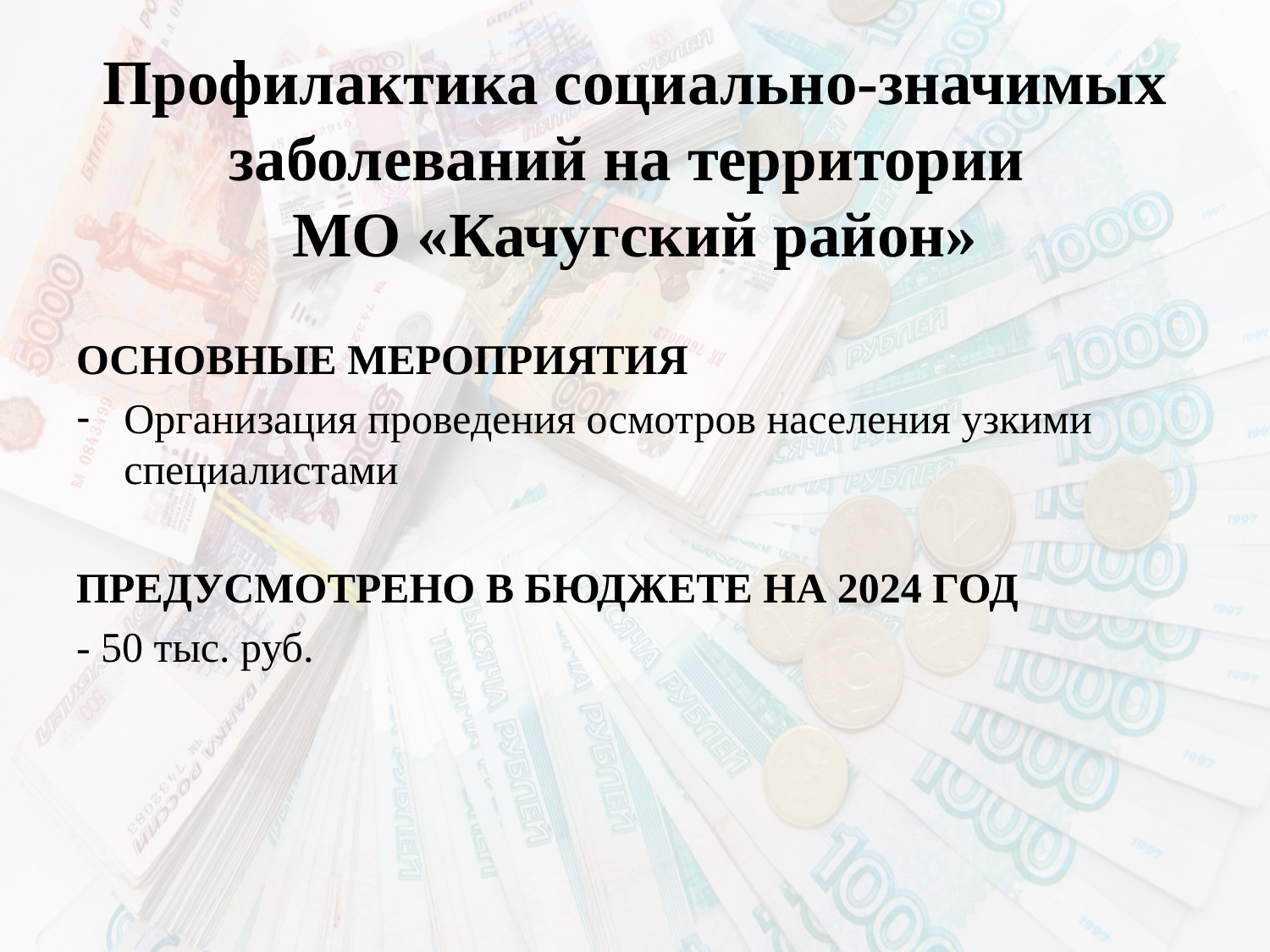

# Профилактика социально-значимых заболеваний на территории МО «Качугский район»
ОСНОВНЫЕ МЕРОПРИЯТИЯ
Организация проведения осмотров населения узкими специалистами

ПРЕДУСМОТРЕНО В БЮДЖЕТЕ НА 2024 ГОД
- 50 тыс. руб.